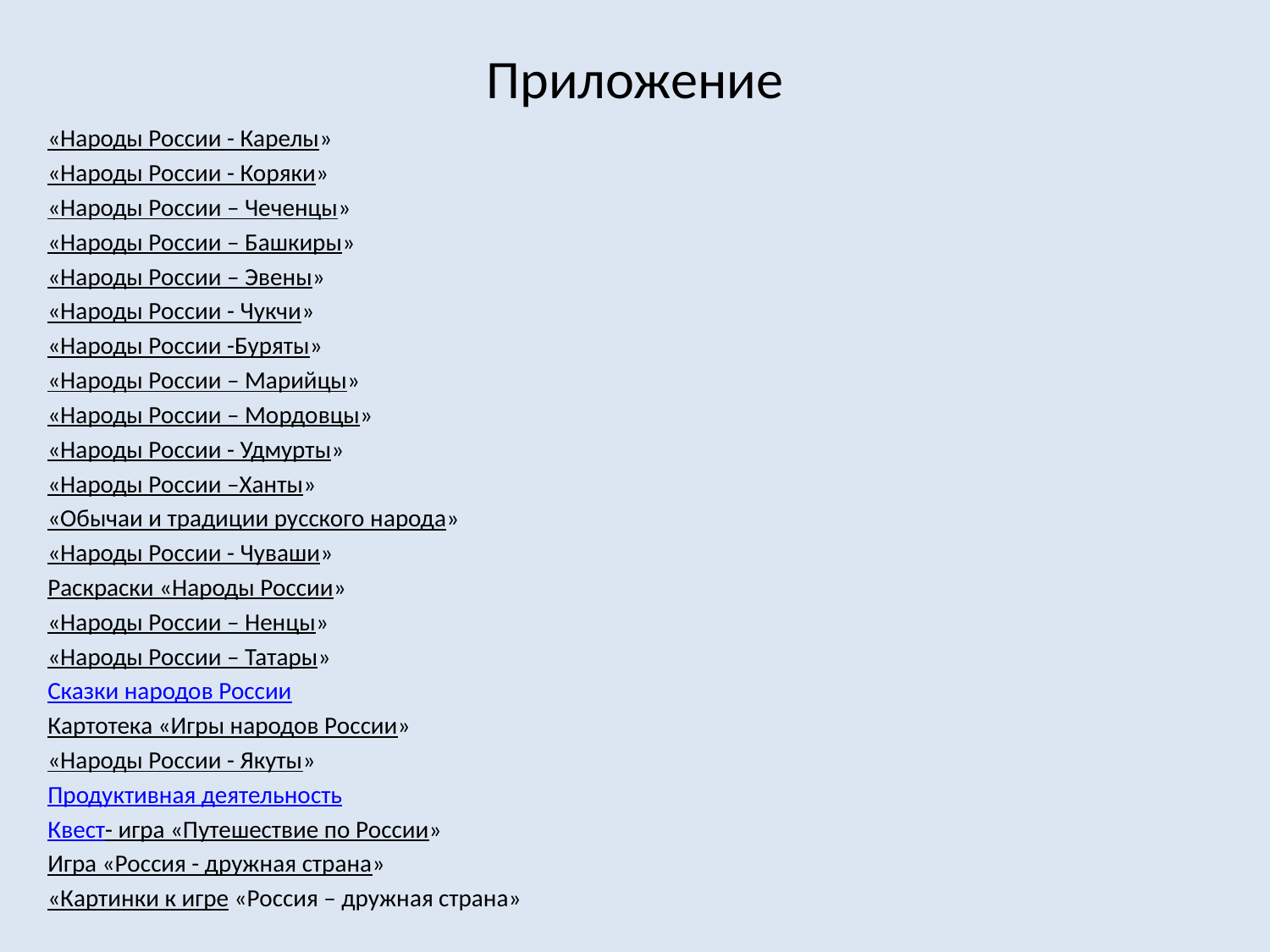

# Приложение
«Народы России - Карелы»
«Народы России - Коряки»
«Народы России – Чеченцы»
«Народы России – Башкиры»
«Народы России – Эвены»
«Народы России - Чукчи»
«Народы России -Буряты»
«Народы России – Марийцы»
«Народы России – Мордовцы»
«Народы России - Удмурты»
«Народы России –Ханты»
«Обычаи и традиции русского народа»
«Народы России - Чуваши»
Раскраски «Народы России»
«Народы России – Ненцы»
«Народы России – Татары»
Сказки народов России
Картотека «Игры народов России»
«Народы России - Якуты»
Продуктивная деятельность
Квест- игра «Путешествие по России»
Игра «Россия - дружная страна»
«Картинки к игре «Россия – дружная страна»